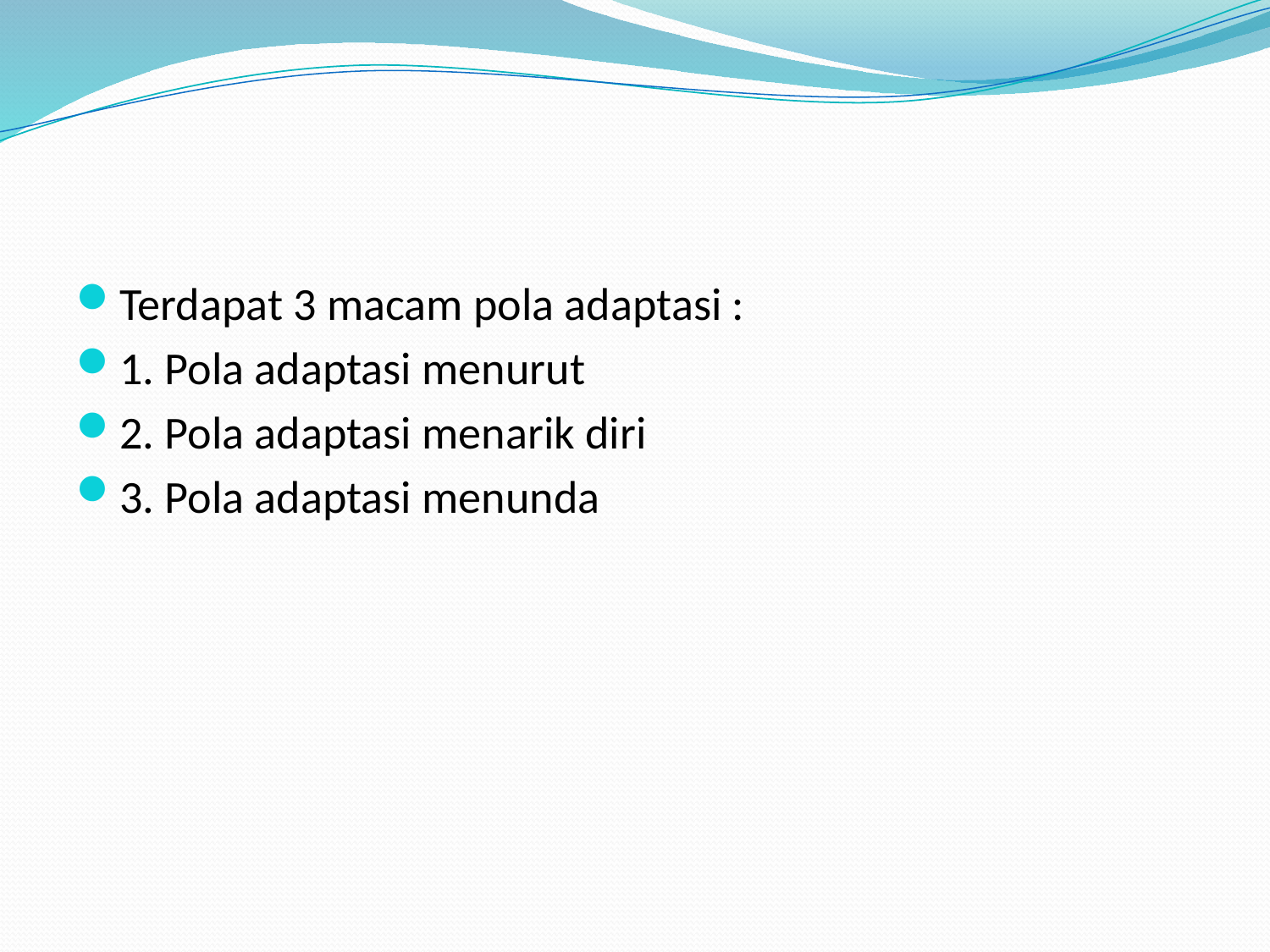

#
Terdapat 3 macam pola adaptasi :
1. Pola adaptasi menurut
2. Pola adaptasi menarik diri
3. Pola adaptasi menunda